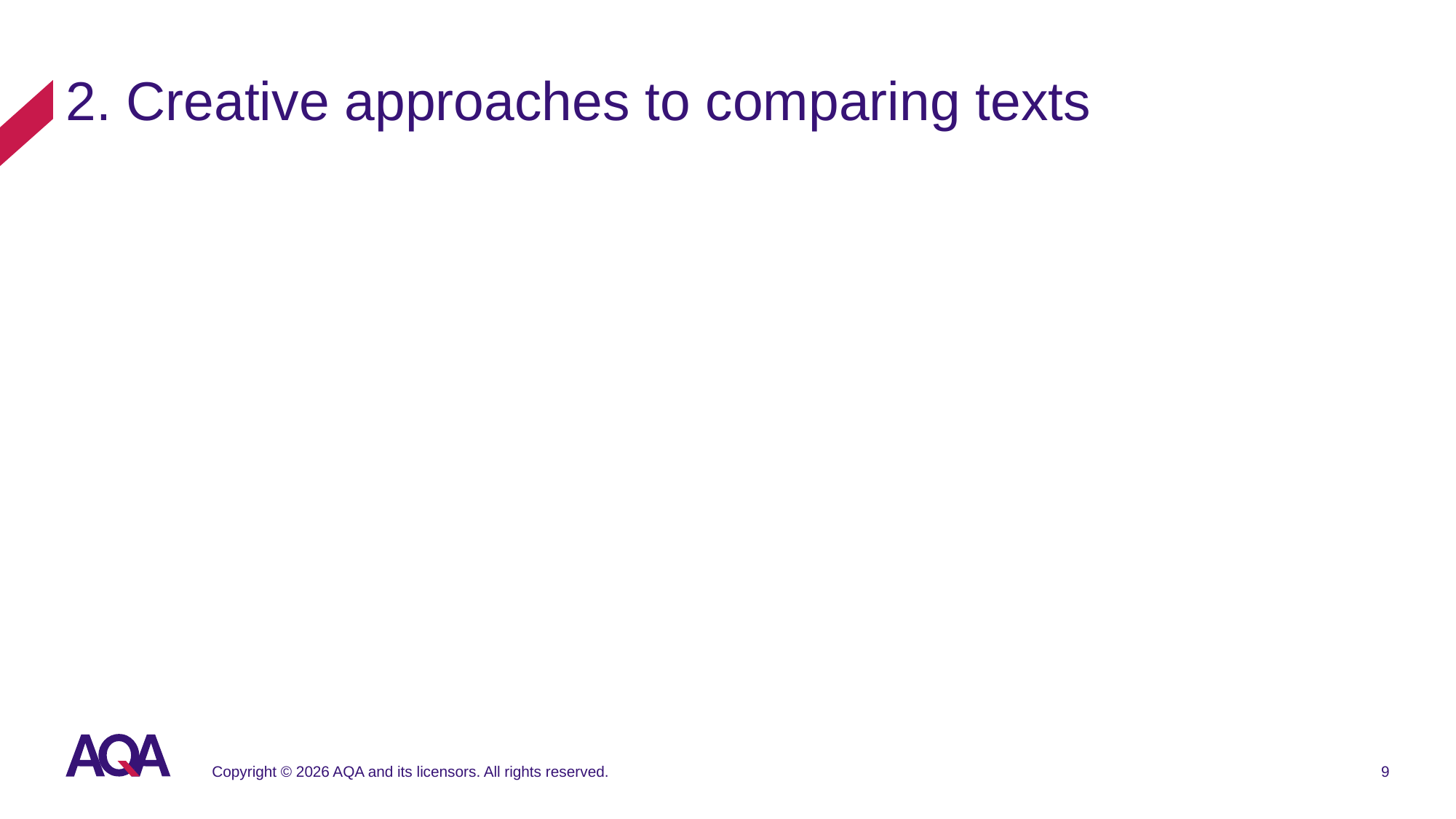

# 2. Creative approaches to comparing texts
Copyright © 2026 AQA and its licensors. All rights reserved.
9